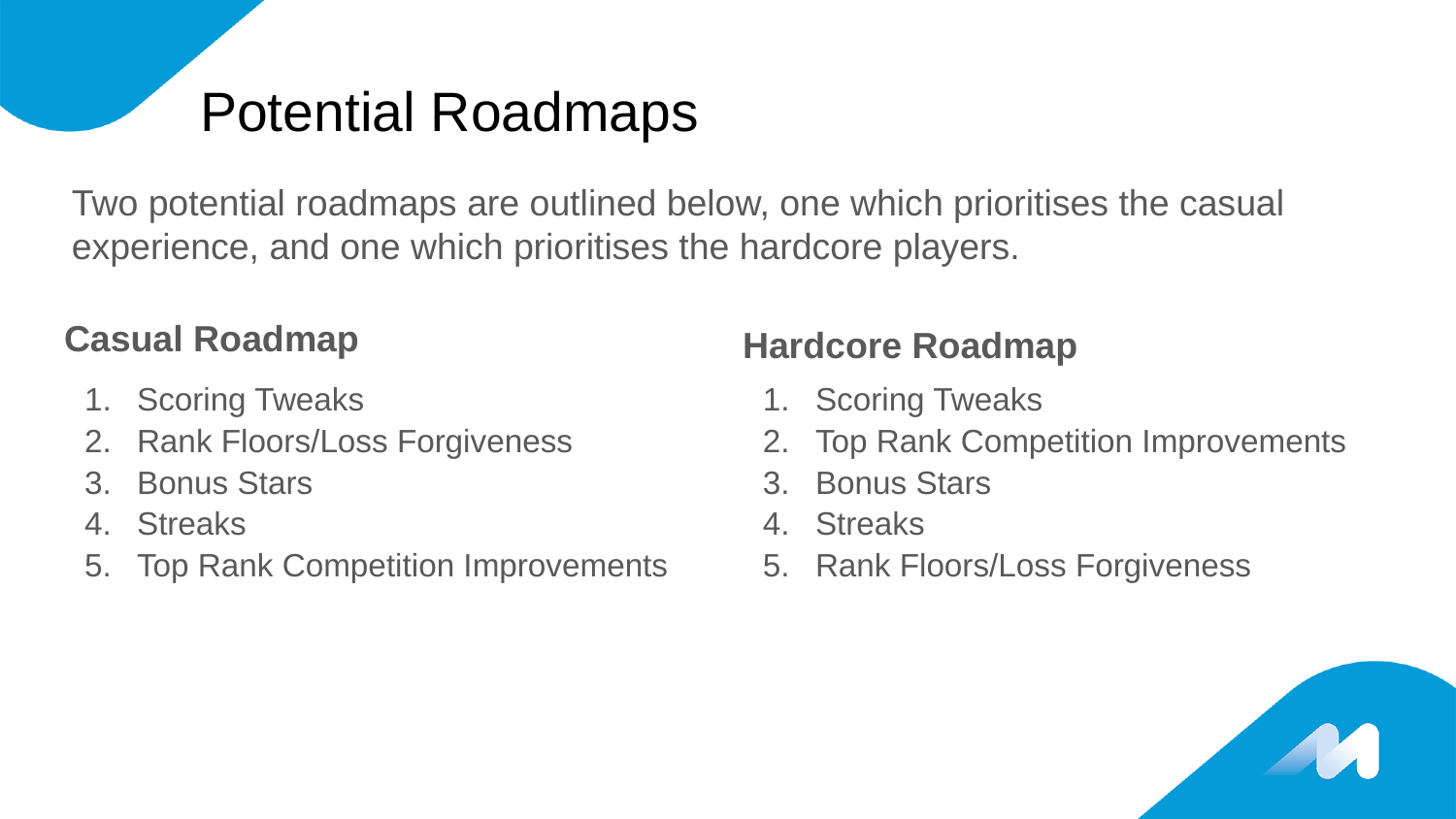

# Potential Roadmaps
Two potential roadmaps are outlined below, one which prioritises the casual experience, and one which prioritises the hardcore players.
Casual Roadmap
Hardcore Roadmap
Scoring Tweaks
Rank Floors/Loss Forgiveness
Bonus Stars
Streaks
Top Rank Competition Improvements
Scoring Tweaks
Top Rank Competition Improvements
Bonus Stars
Streaks
Rank Floors/Loss Forgiveness